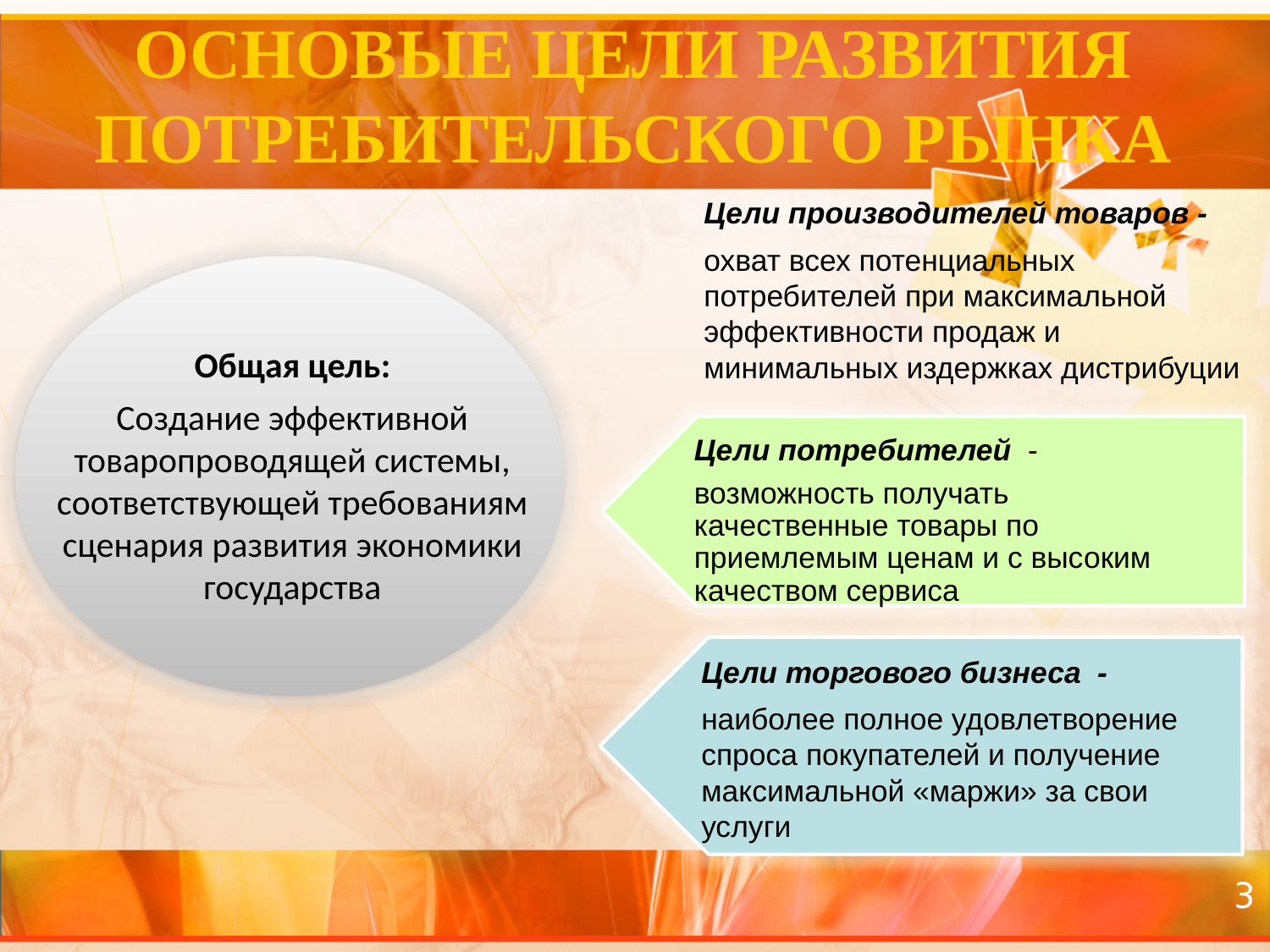

ОСНОВЫЕ ЦЕЛИ РАЗВИТИЯ ПОТРЕБИТЕЛЬСКОГО РЫНКА
Цели производителей товаров -
охват всех потенциальных потребителей при максимальной эффективности продаж и минимальных издержках дистрибуции

Общая цель:
Создание эффективной товаропроводящей системы, соответствующей требованиям сценария развития экономики государства

Цели потребителей  -
возможность получать качественные товары по приемлемым ценам и с высоким качеством сервиса

Цели торгового бизнеса  -
наиболее полное удовлетворение спроса покупателей и получение максимальной «маржи» за свои услуги

3